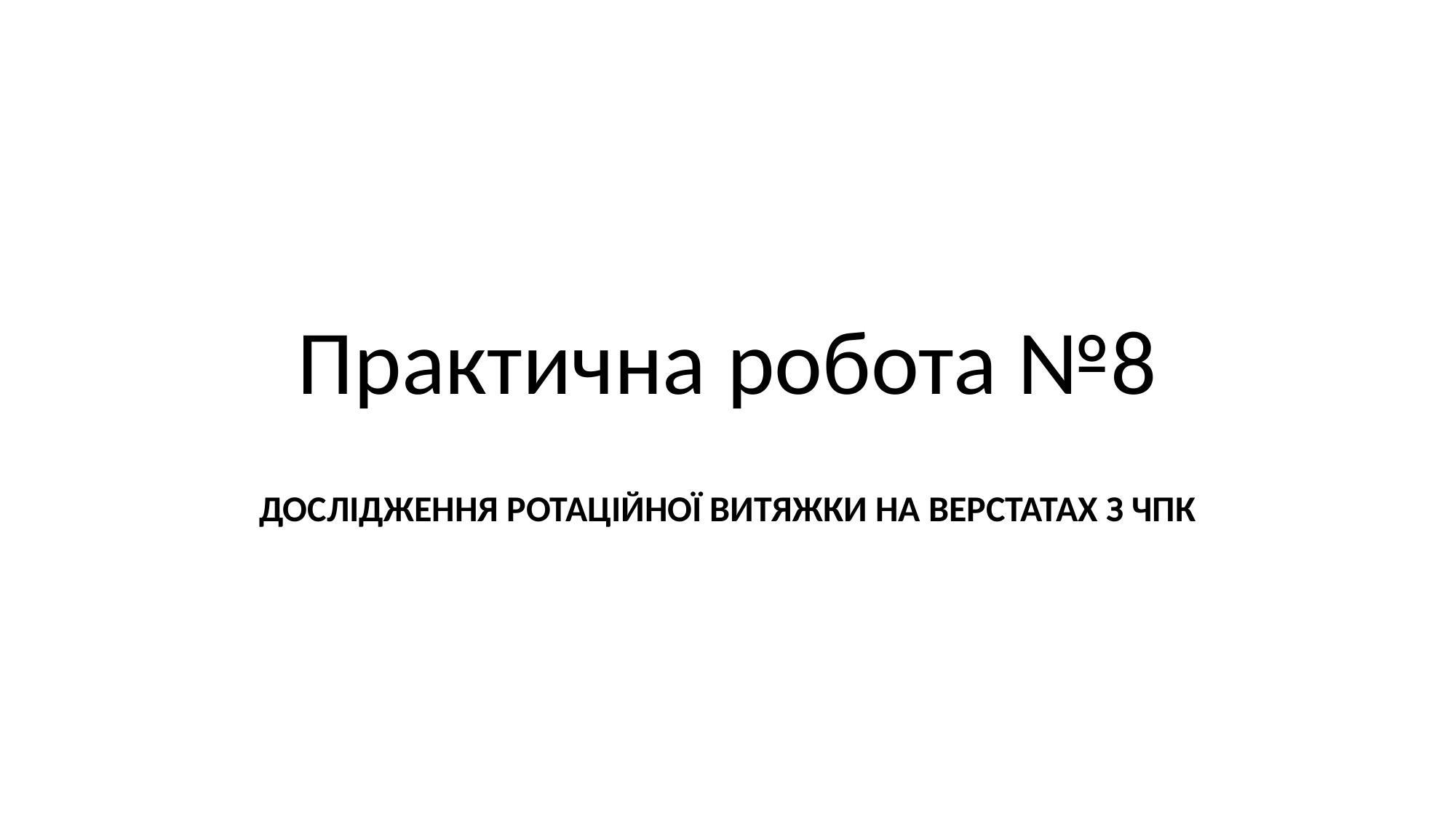

# Практична робота №8

ДОСЛІДЖЕННЯ РОТАЦІЙНОЇ ВИТЯЖКИ НА ВЕРСТАТАХ З ЧПК